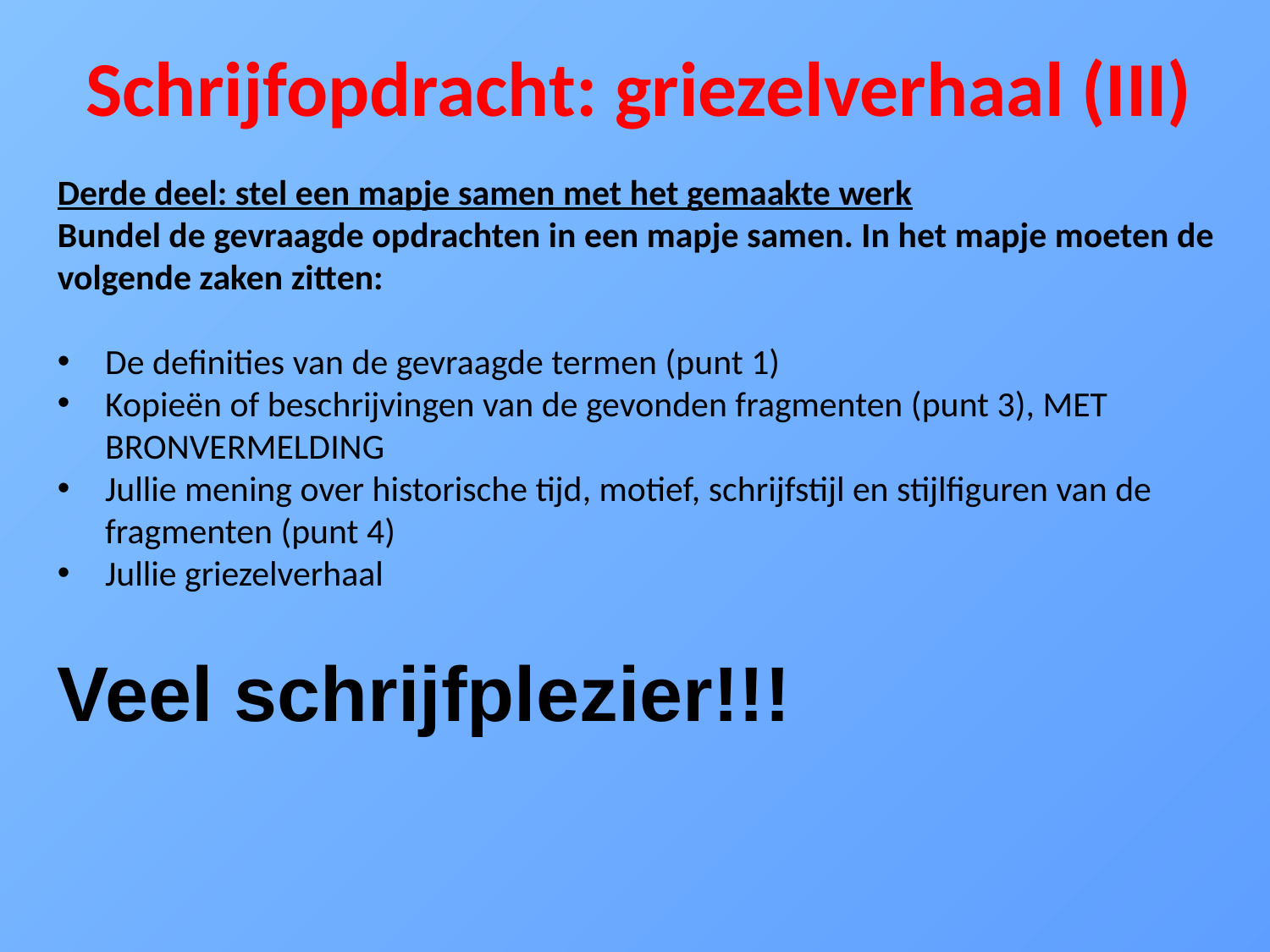

Schrijfopdracht: griezelverhaal (III)

Derde deel: stel een mapje samen met het gemaakte werk
Bundel de gevraagde opdrachten in een mapje samen. In het mapje moeten de volgende zaken zitten:

De definities van de gevraagde termen (punt 1)
Kopieën of beschrijvingen van de gevonden fragmenten (punt 3), MET BRONVERMELDING
Jullie mening over historische tijd, motief, schrijfstijl en stijlfiguren van de fragmenten (punt 4)
Jullie griezelverhaal

Veel schrijfplezier!!!